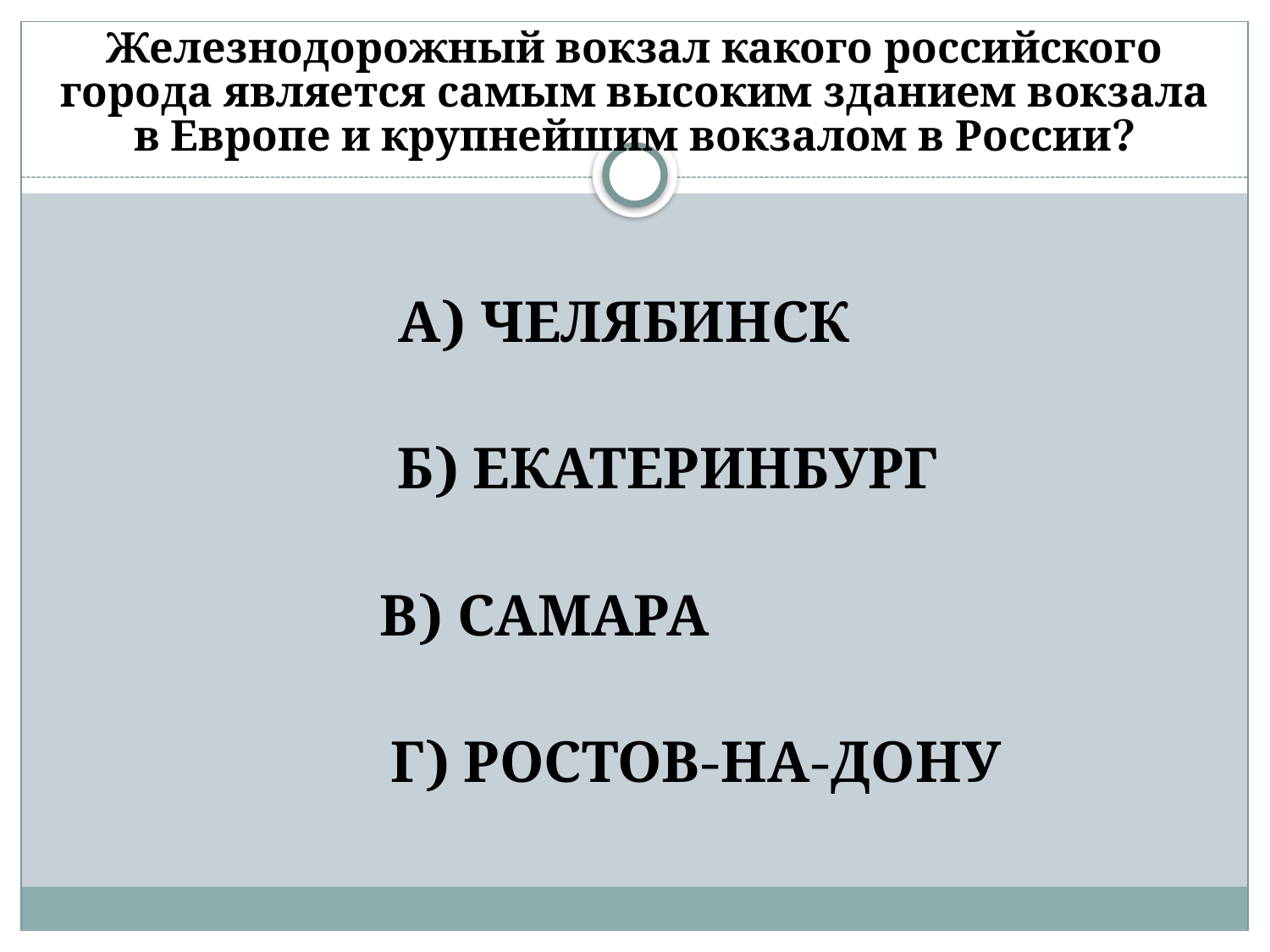

# Железнодорожный вокзал какого российского города является самым высоким зданием вокзала в Европе и крупнейшим вокзалом в России?
           А) ЧЕЛЯБИНСК
                 Б) ЕКАТЕРИНБУРГ
В) САМАРА
                     Г) РОСТОВ-НА-ДОНУ